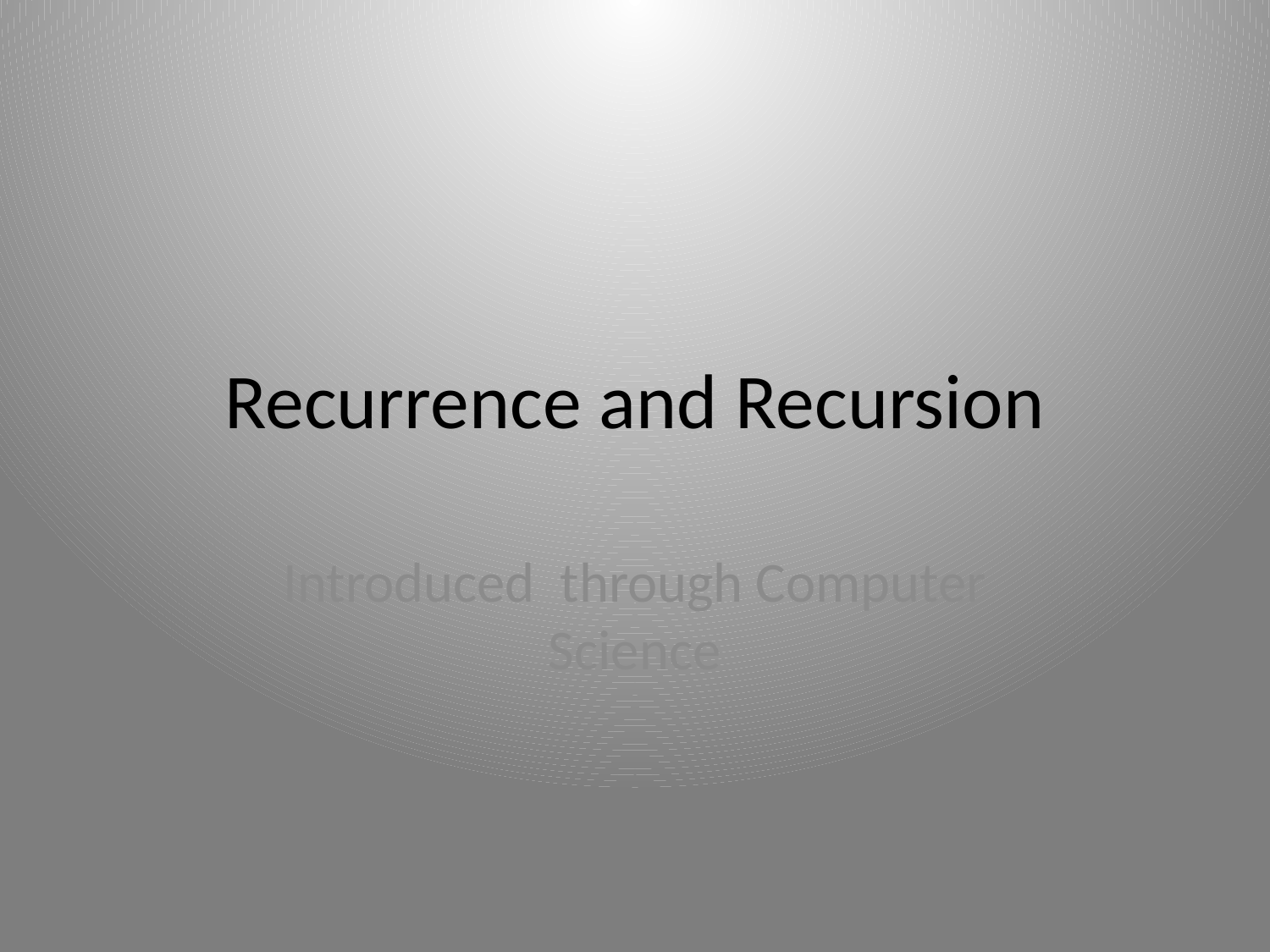

# Recurrence and Recursion
Introduced  through Computer Science